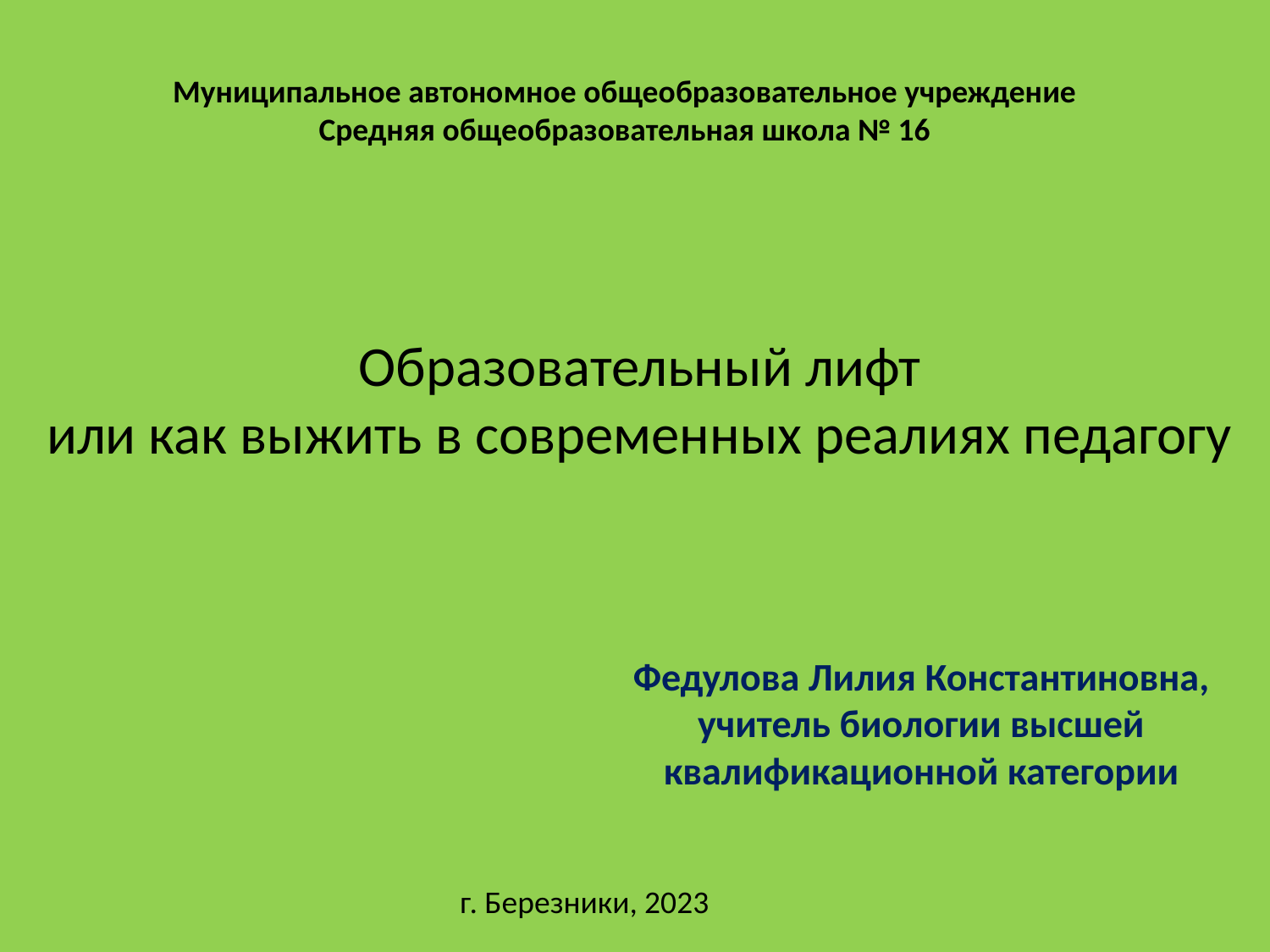

Муниципальное автономное общеобразовательное учреждение
Средняя общеобразовательная школа № 16
# Образовательный лифт или как выжить в современных реалиях педагогу
Федулова Лилия Константиновна, учитель биологии высшей квалификационной категории
г. Березники, 2023